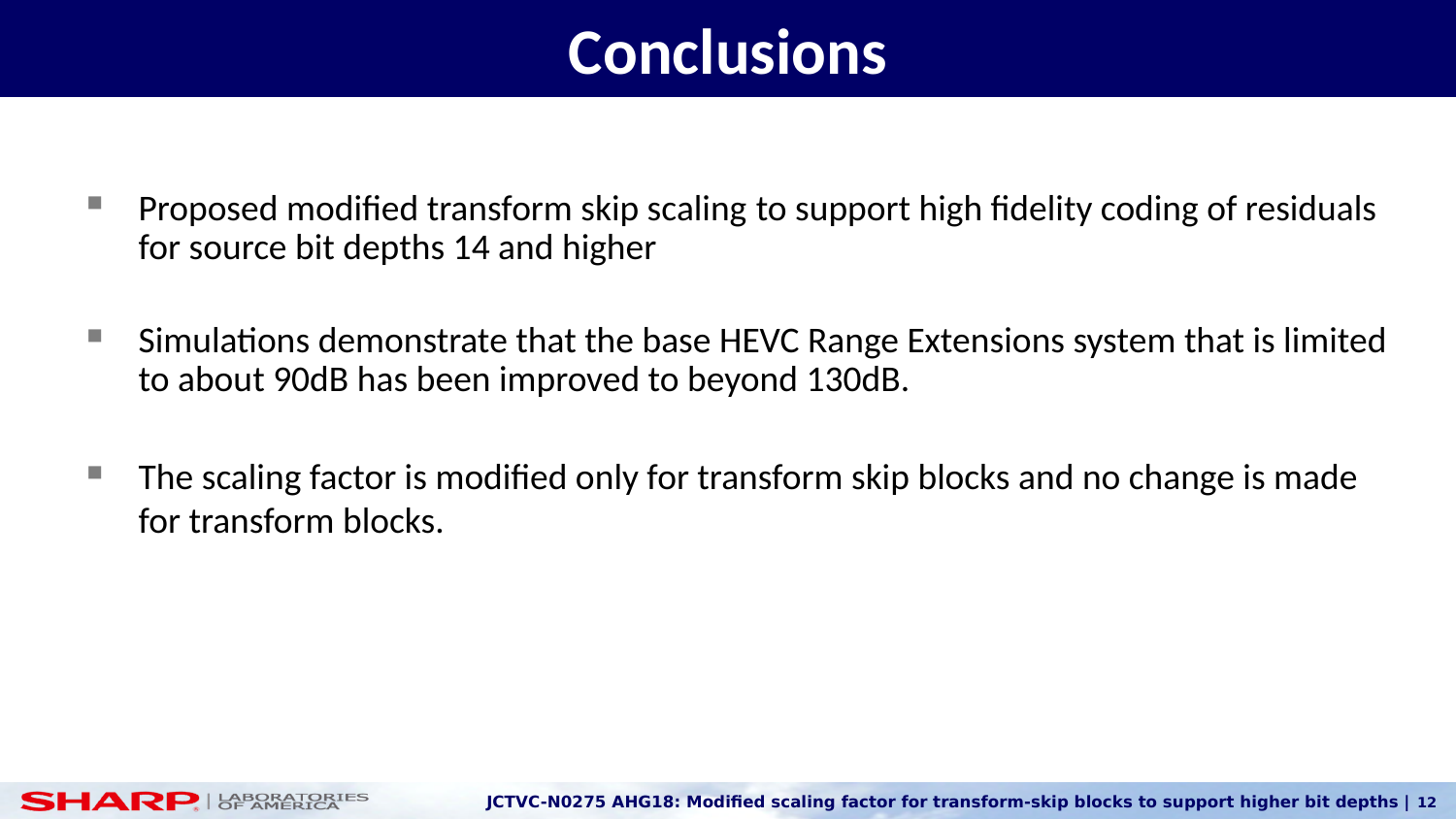

# Conclusions
Proposed modified transform skip scaling to support high fidelity coding of residuals for source bit depths 14 and higher

Simulations demonstrate that the base HEVC Range Extensions system that is limited to about 90dB has been improved to beyond 130dB.

The scaling factor is modified only for transform skip blocks and no change is made for transform blocks.